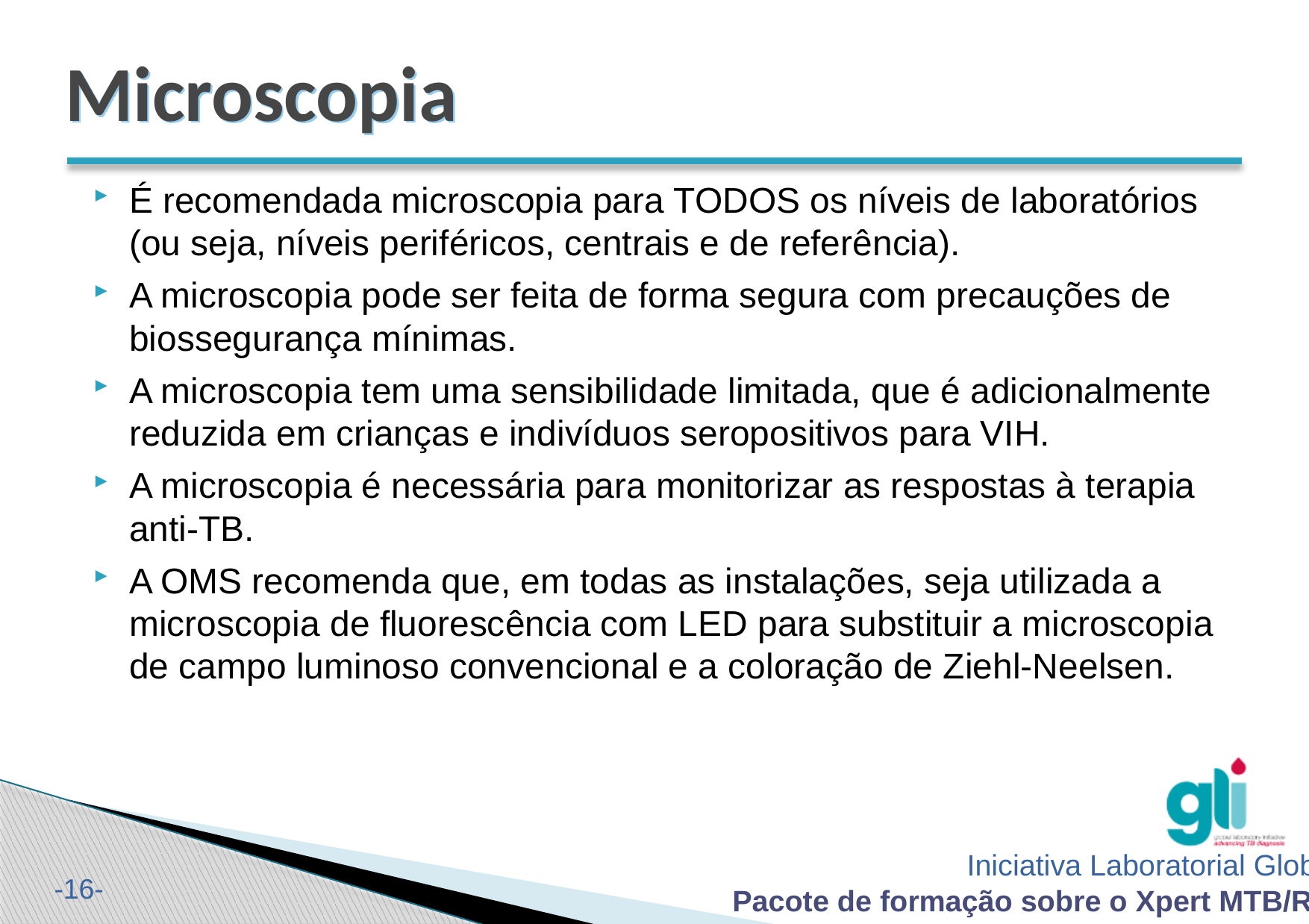

# Microscopia
É recomendada microscopia para TODOS os níveis de laboratórios (ou seja, níveis periféricos, centrais e de referência).
A microscopia pode ser feita de forma segura com precauções de biossegurança mínimas.
A microscopia tem uma sensibilidade limitada, que é adicionalmente reduzida em crianças e indivíduos seropositivos para VIH.
A microscopia é necessária para monitorizar as respostas à terapia anti-TB.
A OMS recomenda que, em todas as instalações, seja utilizada a microscopia de fluorescência com LED para substituir a microscopia de campo luminoso convencional e a coloração de Ziehl-Neelsen.